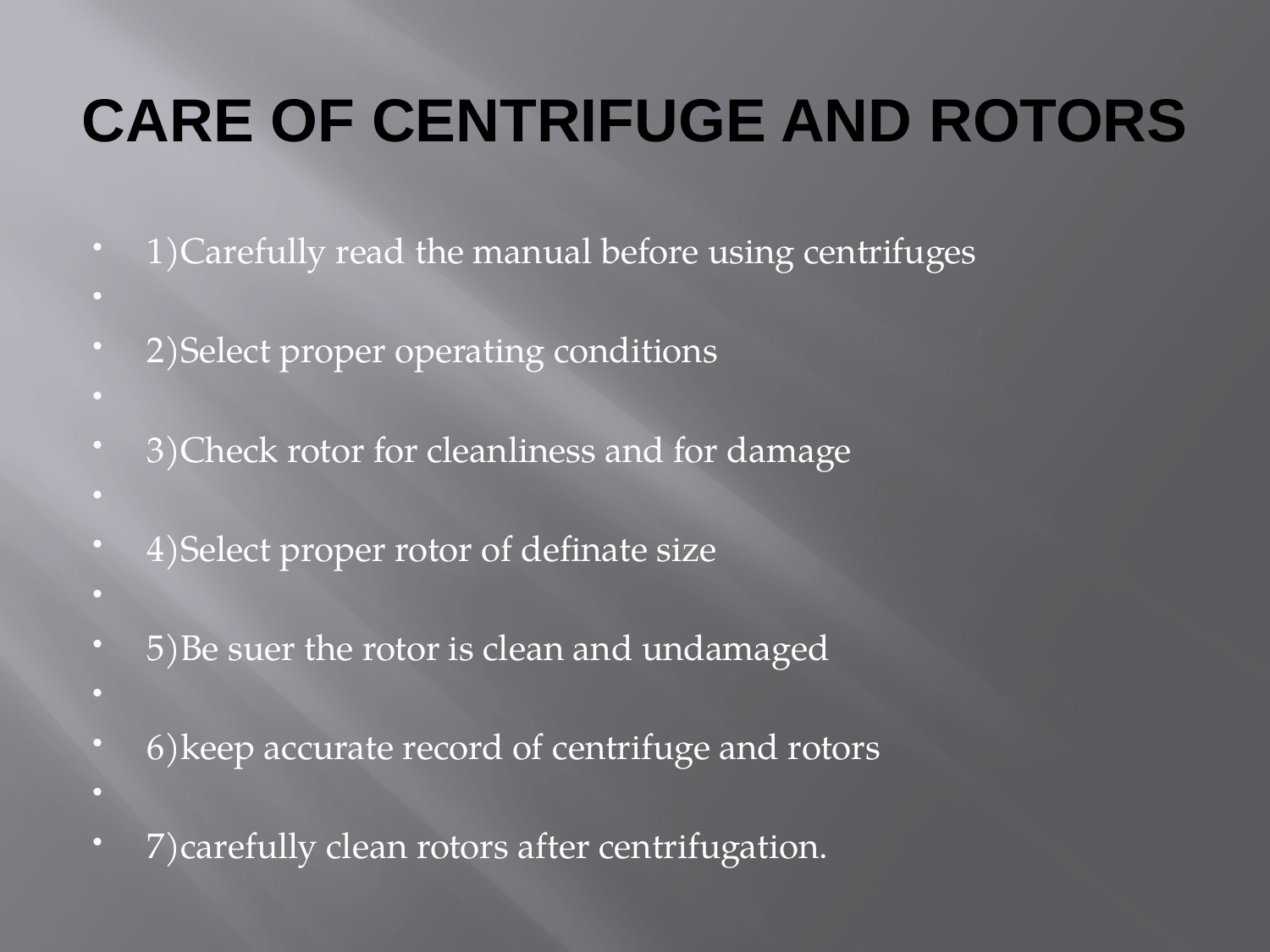

# CARE OF CENTRIFUGE AND ROTORS
1)Carefully read the manual before using centrifuges

2)Select proper operating conditions

3)Check rotor for cleanliness and for damage

4)Select proper rotor of definate size

5)Be suer the rotor is clean and undamaged

6)keep accurate record of centrifuge and rotors

7)carefully clean rotors after centrifugation.